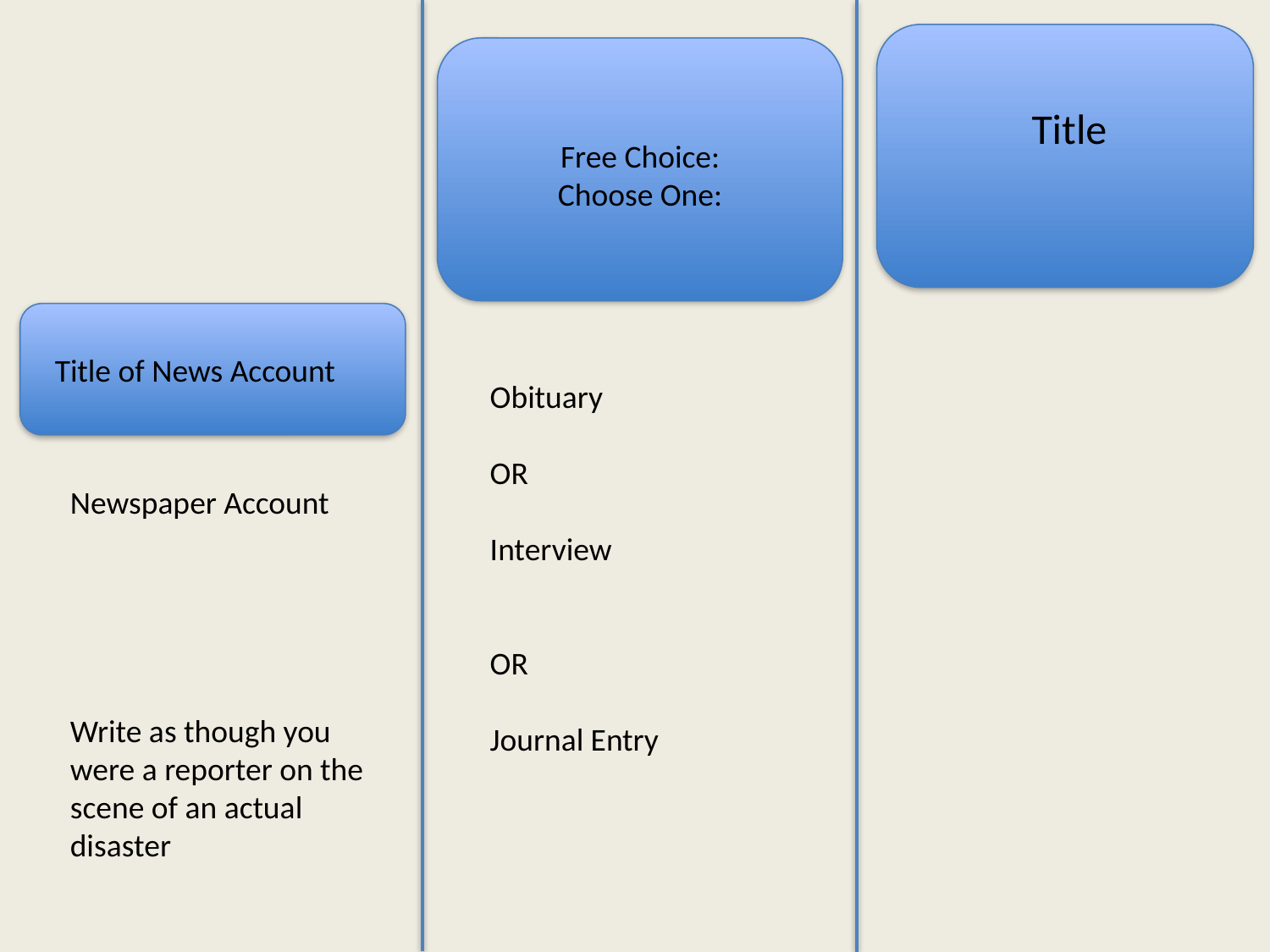

Front

Title
Free Choice:
Choose One:

Title of News Account
Obituary

OR

Interview

OR

Journal Entry

Newspaper Account

Write as though you were a reporter on the scene of an actual disaster